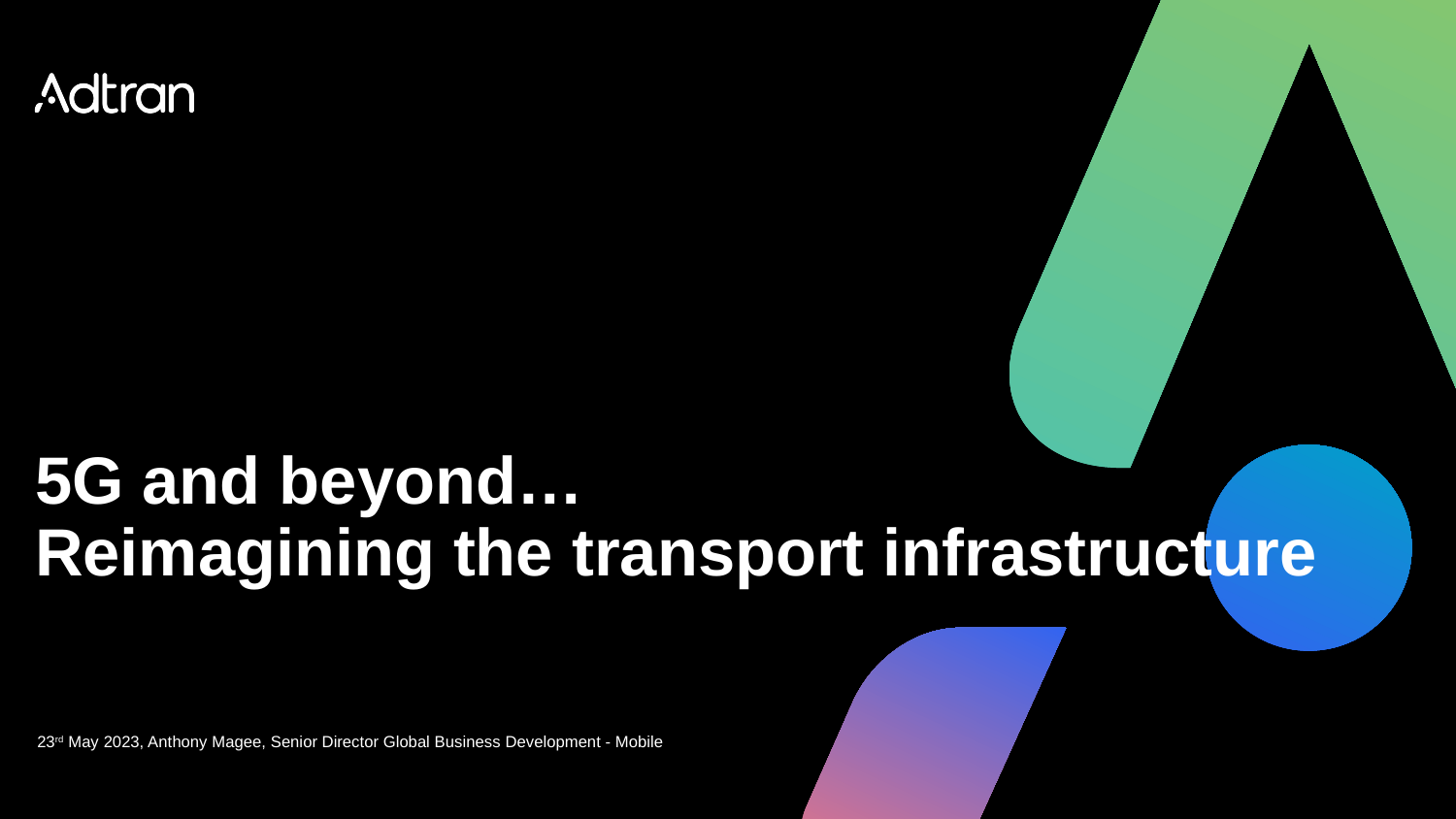

# 5G and beyond… Reimagining the transport infrastructure
23rd May 2023, Anthony Magee, Senior Director Global Business Development - Mobile